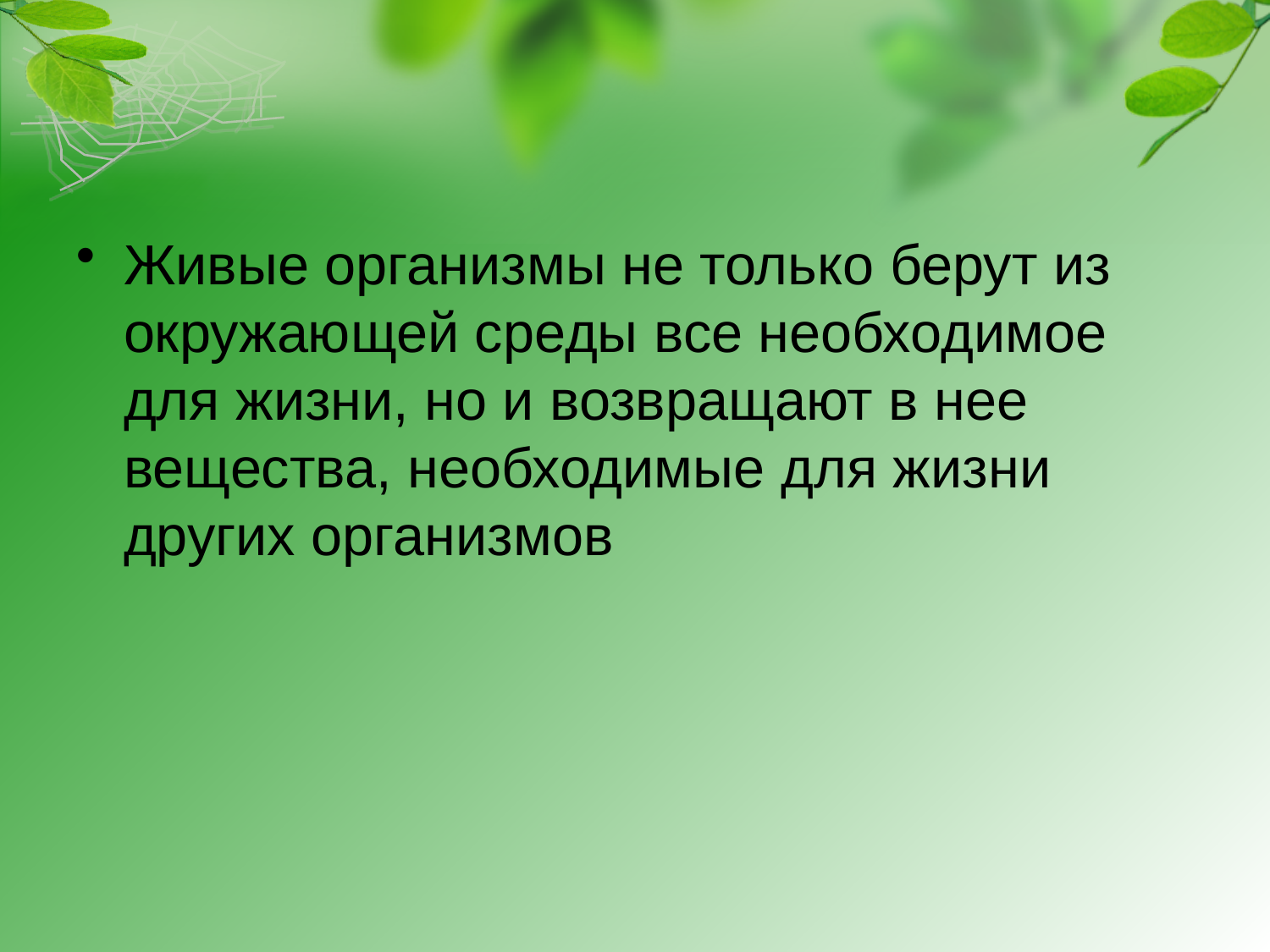

#
Живые организмы не только берут из окружающей среды все необходимое для жизни, но и возвращают в нее вещества, необходимые для жизни других организмов